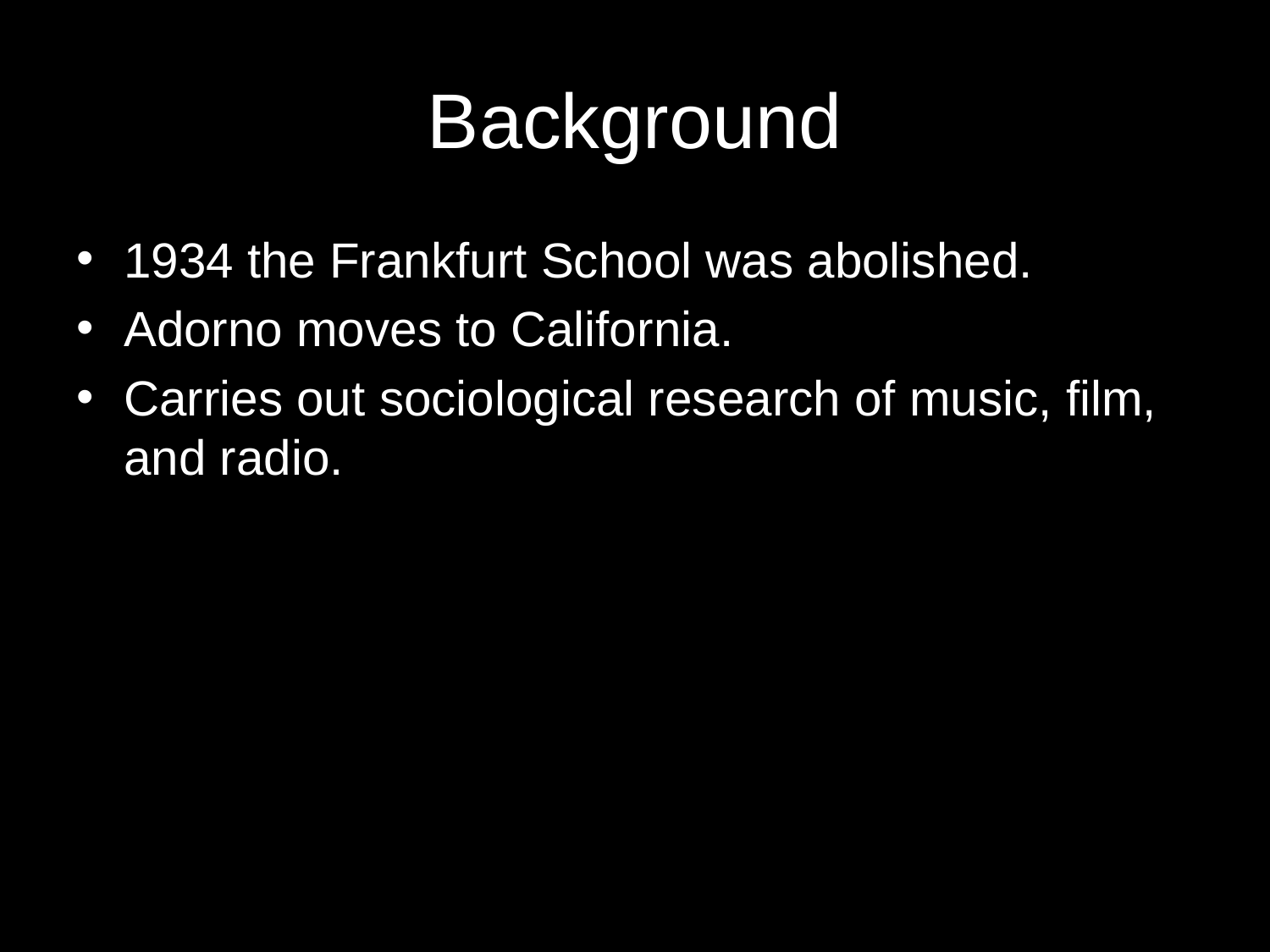

# Background
1934 the Frankfurt School was abolished.
Adorno moves to California.
Carries out sociological research of music, film, and radio.